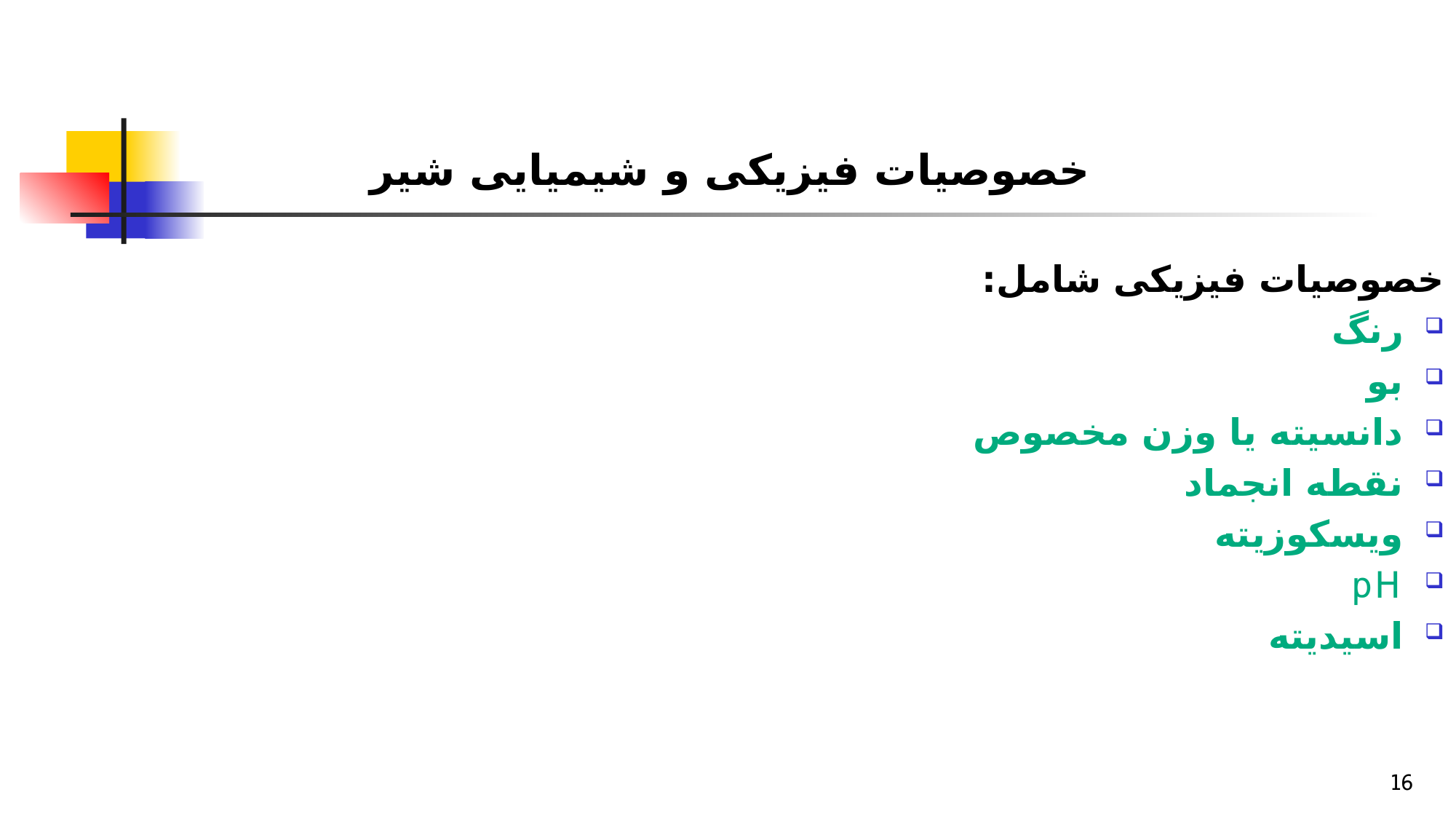

# خصوصیات فیزیکی و شیمیایی شیر

خصوصیات فیزیکی شامل:
رنگ
بو
دانسیته یا وزن مخصوص
نقطه انجماد
ویسکوزیته
pH
اسیدیته

16